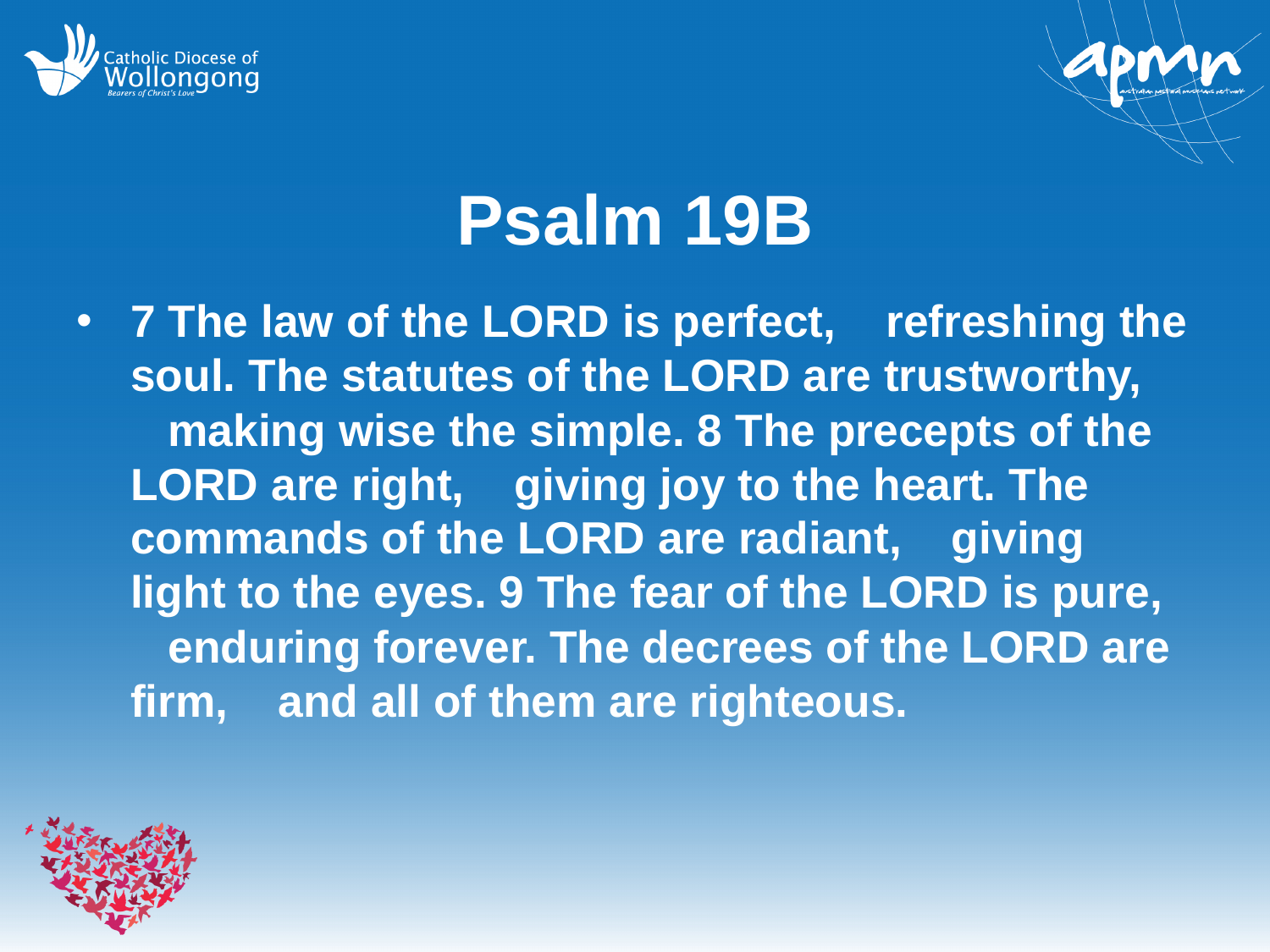

# Psalm 19B
7 The law of the LORD is perfect,     refreshing the soul.  The statutes of the LORD are trustworthy,     making wise the simple.  8 The precepts of the LORD are right,     giving joy to the heart.  The commands of the LORD are radiant,     giving light to the eyes.  9 The fear of the LORD is pure,     enduring forever.  The decrees of the LORD are firm,     and all of them are righteous.